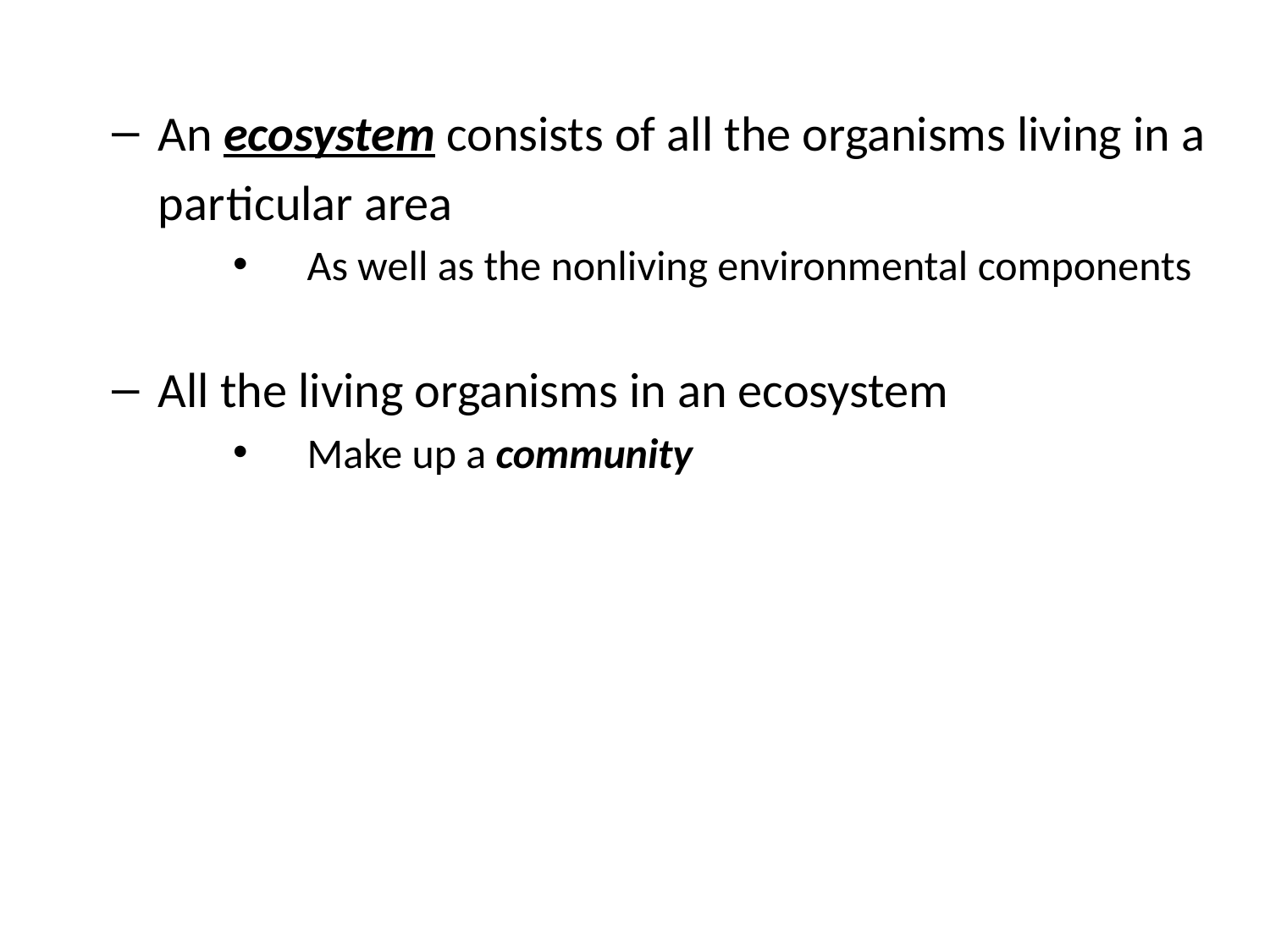

0
An ecosystem consists of all the organisms living in a
	par ticular area
As well as the nonliving environmental components

All the living organisms in an ecosystem
Make up a community